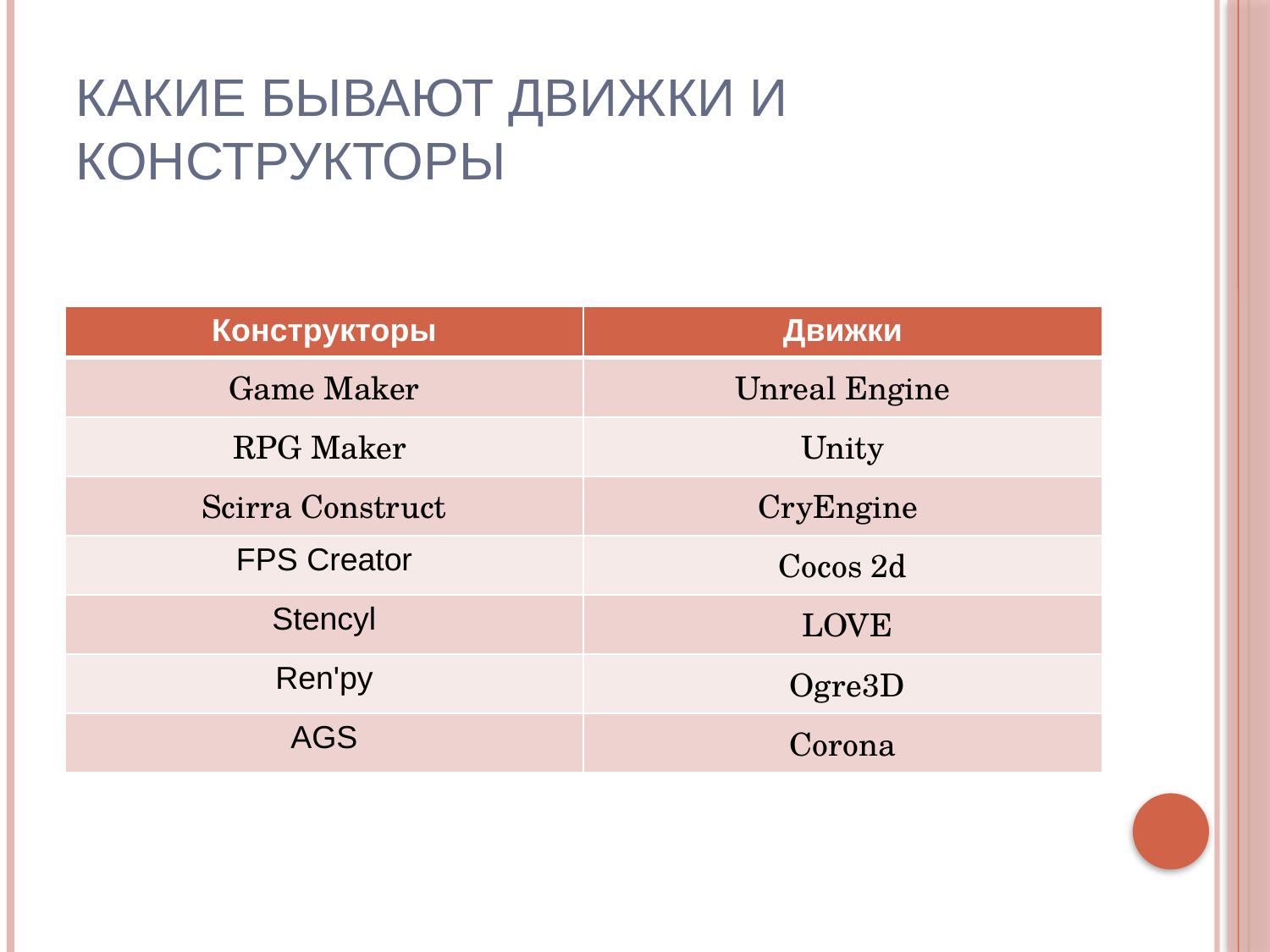

# Какие бывают движки и конструкторы
| Конструкторы | Движки |
| --- | --- |
| Game Maker | Unreal Engine |
| RPG Maker | Unity |
| Scirra Construct | CryEngine |
| FPS Creator | Cocos 2d |
| Stencyl | LOVE |
| Ren'py | Ogre3D |
| AGS | Corona |